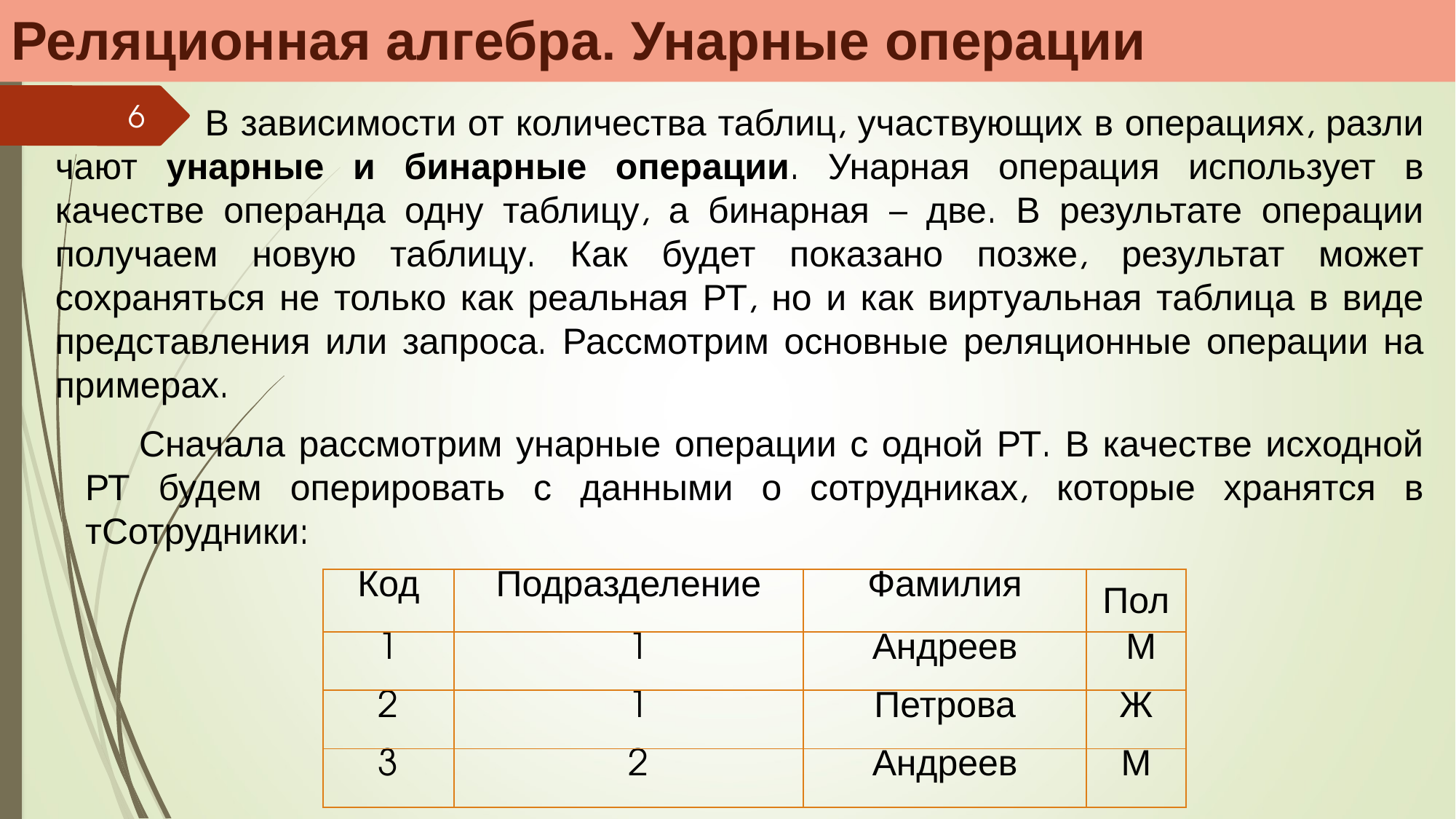

# Реляционная алгебра. Унарные операции
В зависимости от количества таблиц, участвующих в операциях, разли­чают унарные и бинарные операции. Унарная операция использует в качестве операнда одну таблицу, а бинарная – две. В результате операции получаем новую таблицу. Как будет показано позже, результат может сохраняться не только как реальная РТ, но и как виртуальная таблица в виде представления или запроса. Рассмотрим основные реляционные операции на примерах.
6
Сначала рассмотрим унарные операции с одной РТ. В качестве исходной РТ будем оперировать с данными о сотрудниках, которые хранятся в тСотрудники:

| Код | Подразделение | Фамилия | Пол |
| --- | --- | --- | --- |
| 1 | 1 | Андреев | М |
| 2 | 1 | Петрова | Ж |
| 3 | 2 | Андреев | М |